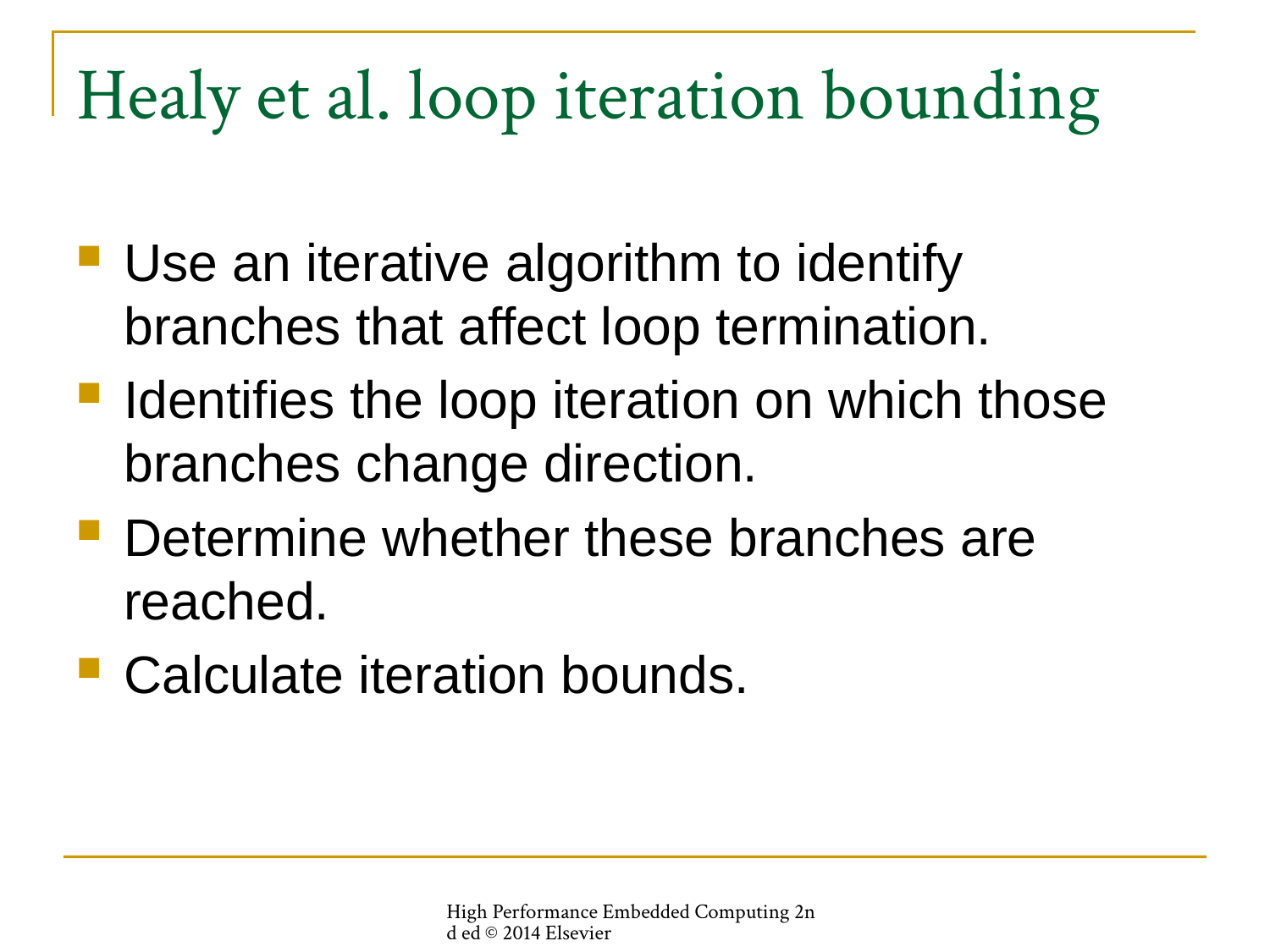

# Healy et al. loop iteration bounding
Use an iterative algorithm to identify branches that affect loop termination.
Identifies the loop iteration on which those branches change direction.
Determine whether these branches are reached.
Calculate iteration bounds.
High Performance Embedded Computing 2nd ed © 2014 Elsevier